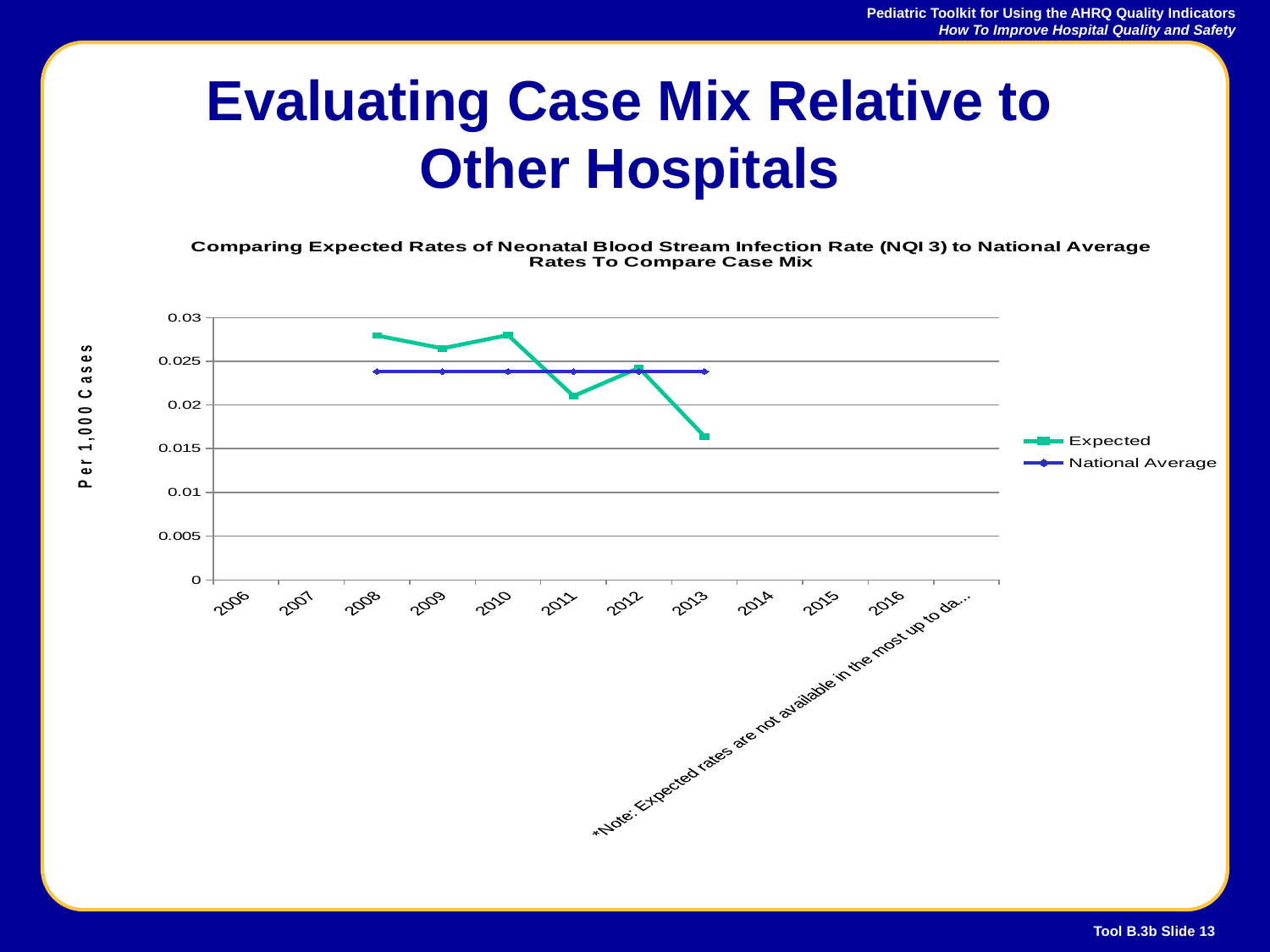

Evaluating Case Mix Relative to Other Hospitals

[unsupported chart]